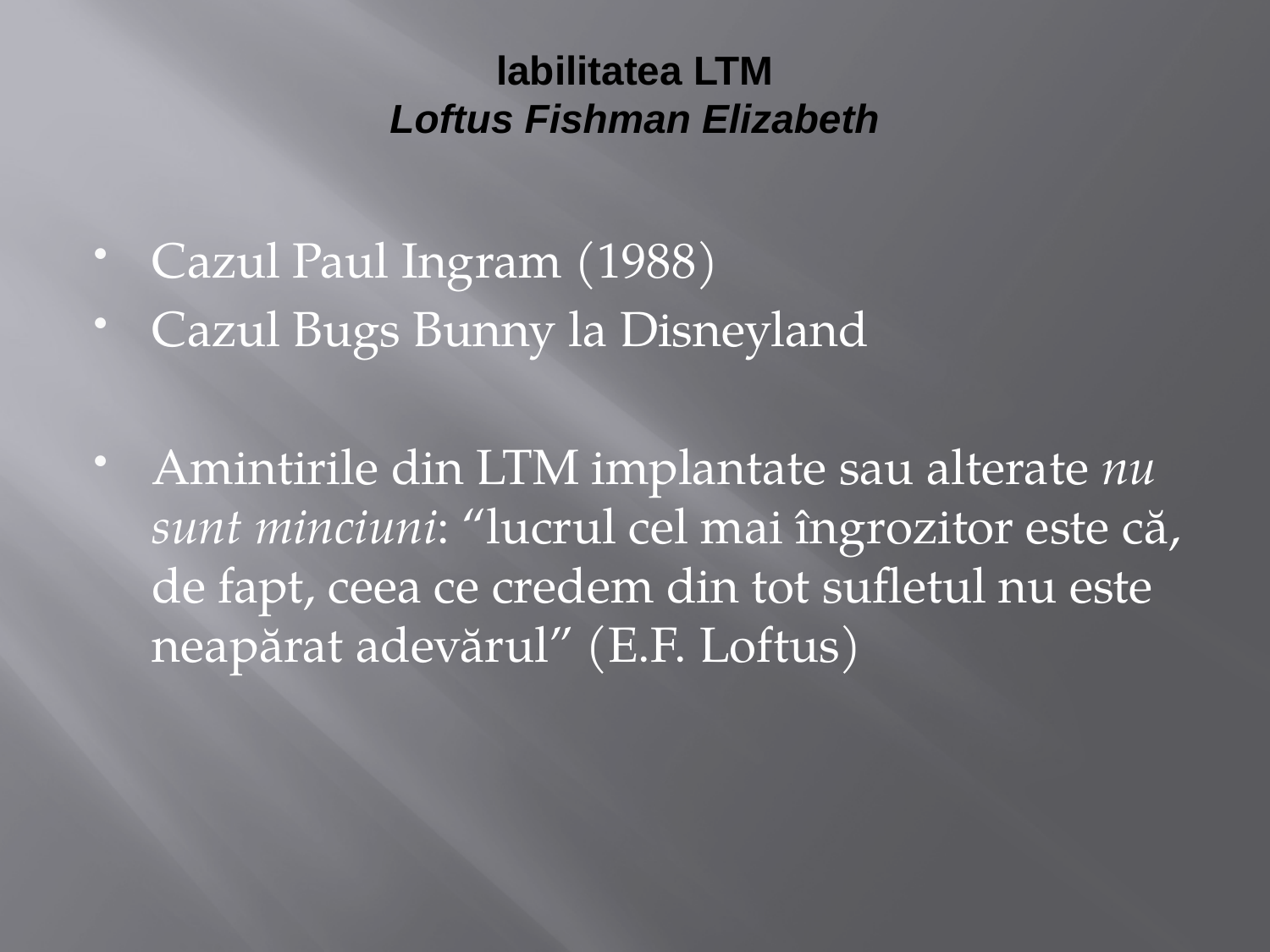

# labilitatea LTM Loftus Fishman Elizabeth
Cazul Paul Ingram (1988)
Cazul Bugs Bunny la Disneyland

Amintirile din LTM implantate sau alterate nu sunt minciuni: “lucrul cel mai îngrozitor este că, de fapt, ceea ce credem din tot sufletul nu este neapărat adevărul” (E.F. Loftus)